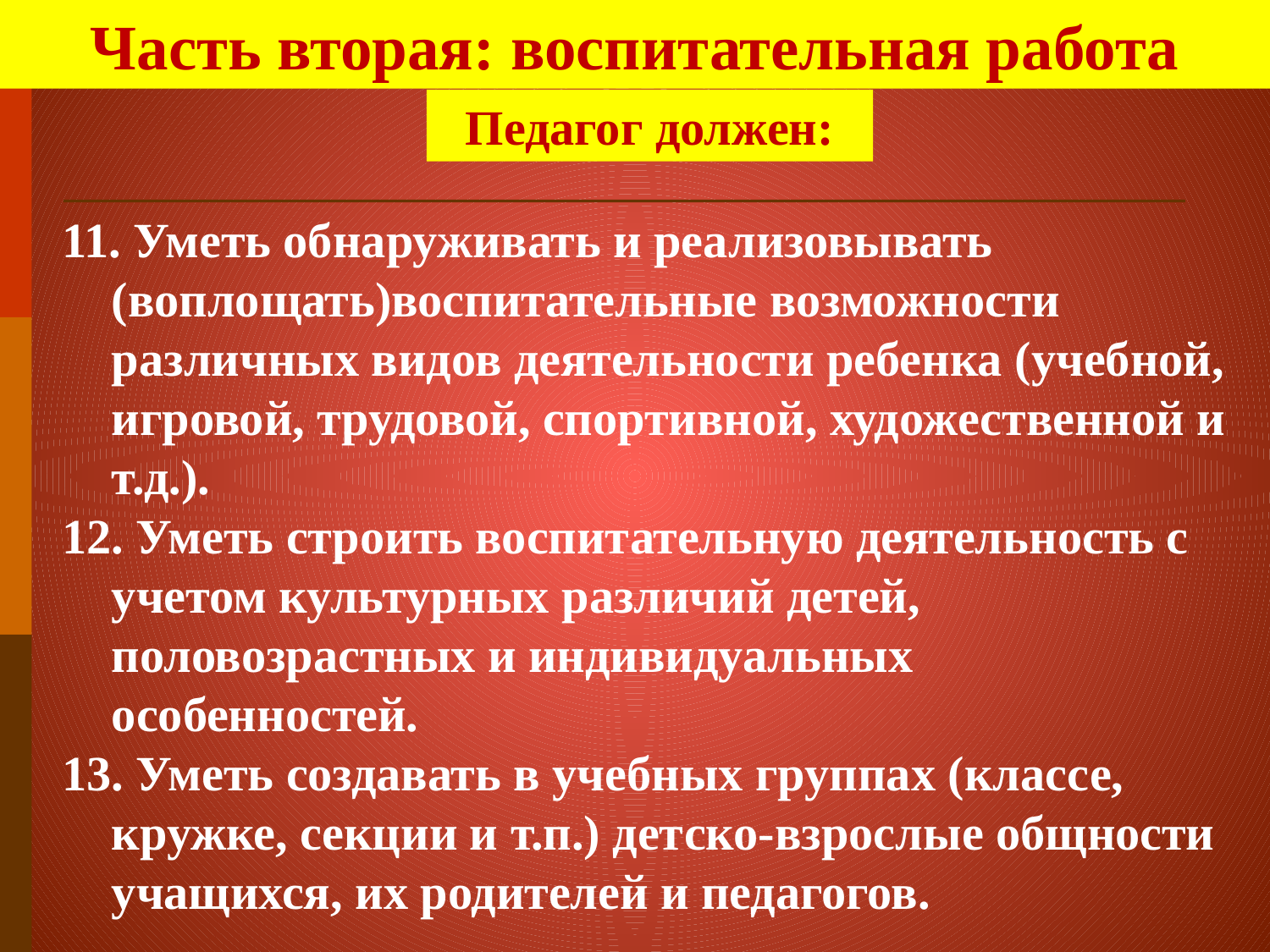

Часть вторая: воспитательная работа
Педагог должен:
11. Уметь обнаруживать и реализовывать (воплощать)воспитательные возможности различных видов деятельности ребенка (учебной, игровой, трудовой, спортивной, художественной и т.д.).
12. Уметь строить воспитательную деятельность с учетом культурных различий детей, половозрастных и индивидуальных особенностей.
13. Уметь создавать в учебных группах (классе, кружке, секции и т.п.) детско-взрослые общности учащихся, их родителей и педагогов.